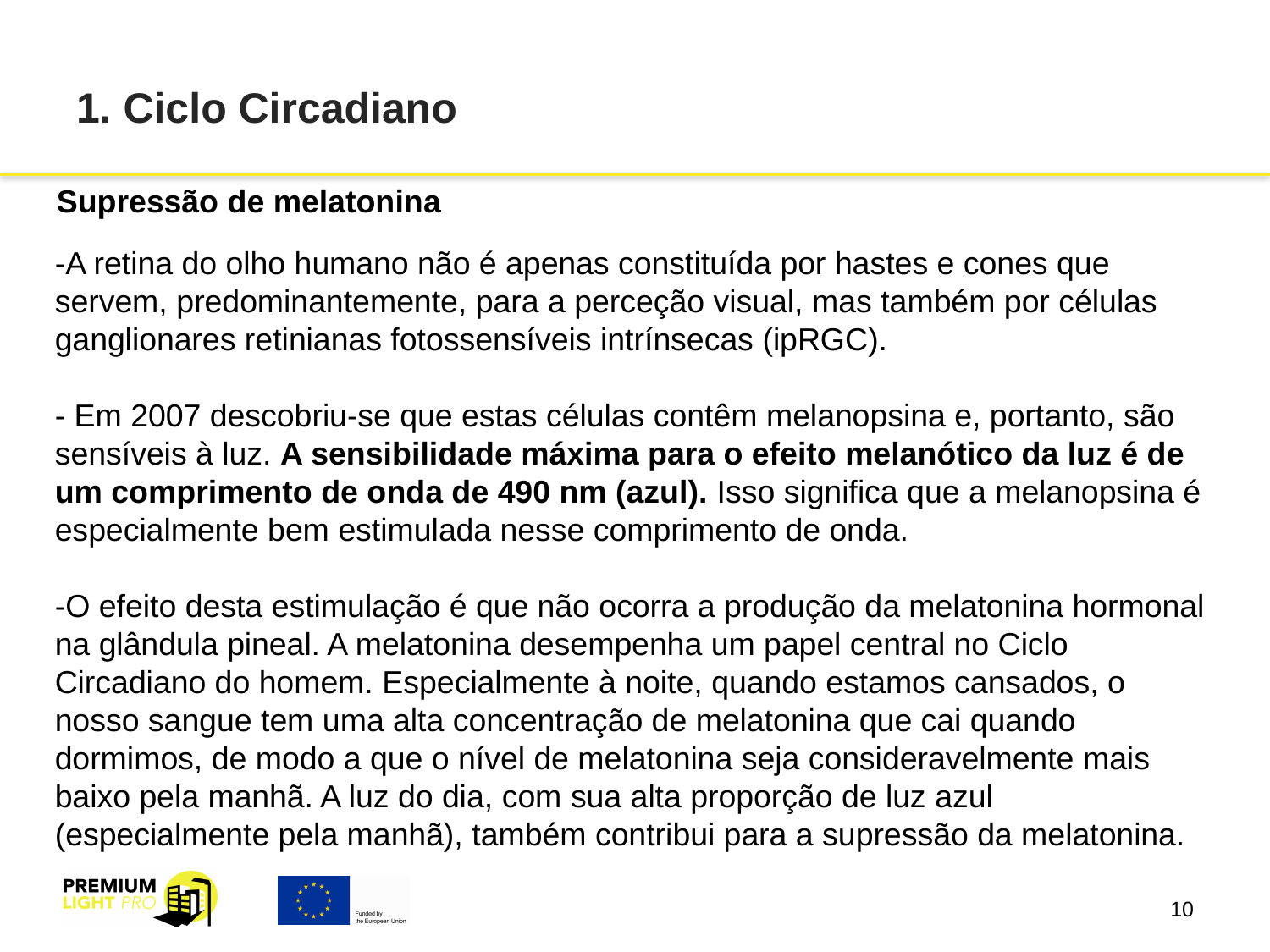

# 1. Ciclo Circadiano
Supressão de melatonina
-A retina do olho humano não é apenas constituída por hastes e cones que servem, predominantemente, para a perceção visual, mas também por células ganglionares retinianas fotossensíveis intrínsecas (ipRGC).

- Em 2007 descobriu-se que estas células contêm melanopsina e, portanto, são sensíveis à luz. A sensibilidade máxima para o efeito melanótico da luz é de um comprimento de onda de 490 nm (azul). Isso significa que a melanopsina é especialmente bem estimulada nesse comprimento de onda.

-O efeito desta estimulação é que não ocorra a produção da melatonina hormonal na glândula pineal. A melatonina desempenha um papel central no Ciclo Circadiano do homem. Especialmente à noite, quando estamos cansados, o nosso sangue tem uma alta concentração de melatonina que cai quando dormimos, de modo a que o nível de melatonina seja consideravelmente mais baixo pela manhã. A luz do dia, com sua alta proporção de luz azul (especialmente pela manhã), também contribui para a supressão da melatonina.